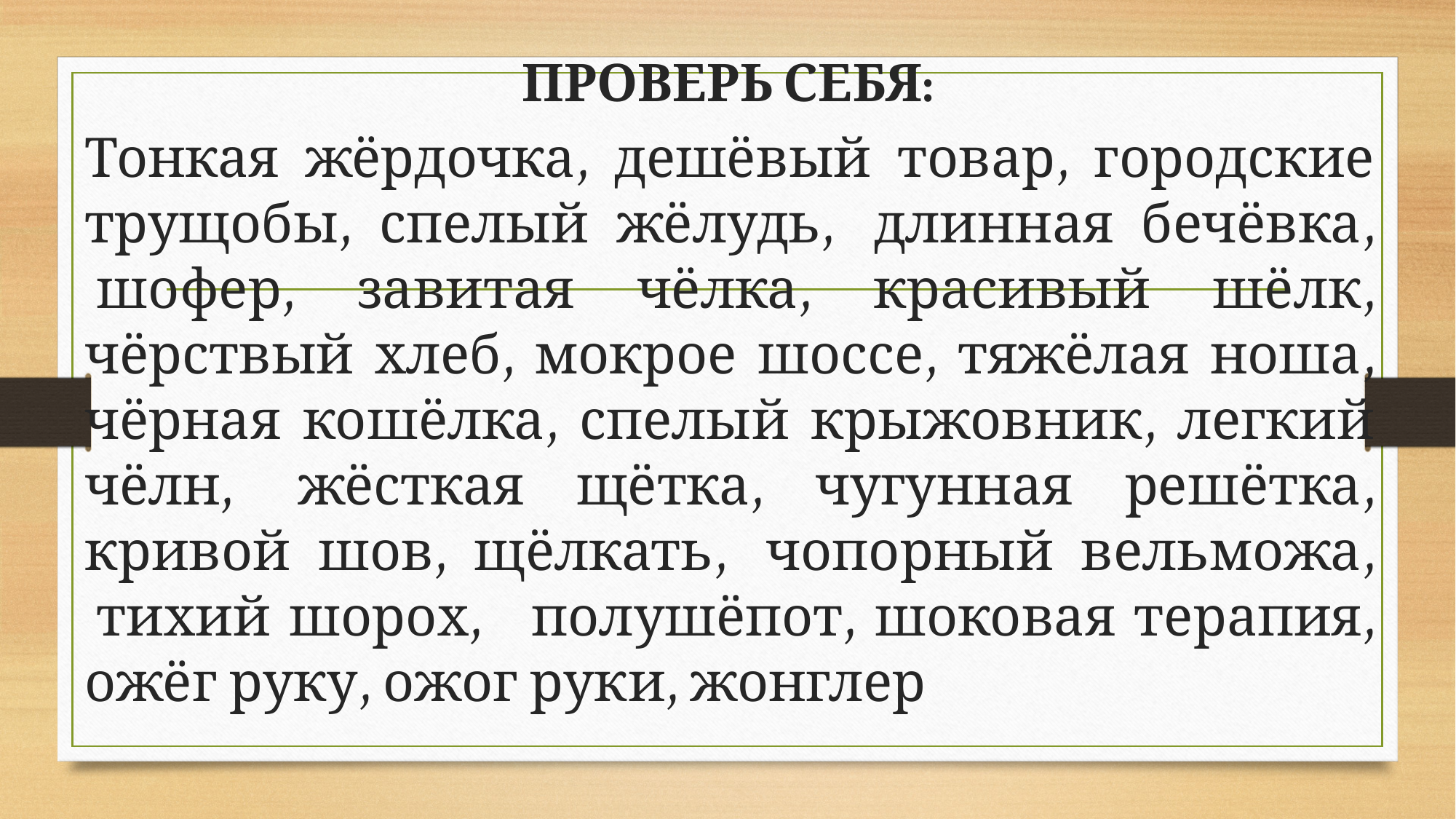

# ПРОВЕРЬ СЕБЯ:
Тонкая жёрдочка, дешёвый товар, городские трущобы, спелый жёлудь,  длинная бечёвка,  шофер, завитая чёлка, красивый шёлк, чёрствый хлеб, мокрое шоссе, тяжёлая ноша, чёрная кошёлка, спелый крыжовник, легкий чёлн,  жёсткая щётка, чугунная решётка, кривой шов, щёлкать,  чопорный вельможа,  тихий шорох,   полушёпот, шоковая терапия, ожёг руку, ожог руки, жонглер